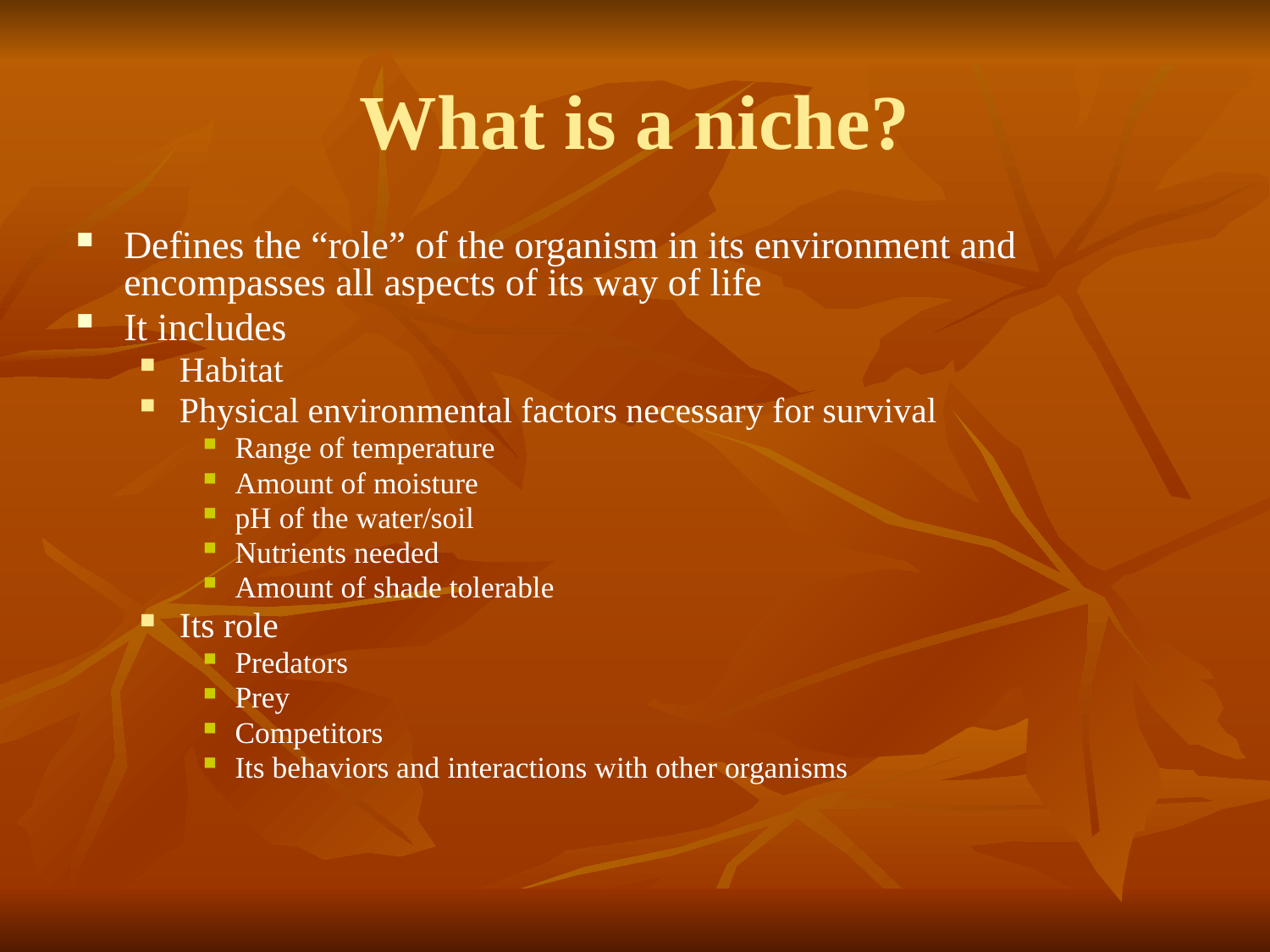

What is a niche?
Defines the “role” of the organism in its environment and encompasses all aspects of its way of life
It includes
Habitat
Physical environmental factors necessary for survival
Range of temperature
Amount of moisture
pH of the water/soil
Nutrients needed
Amount of shade tolerable
Its role
Predators
Prey
Competitors
Its behaviors and interactions with other organisms